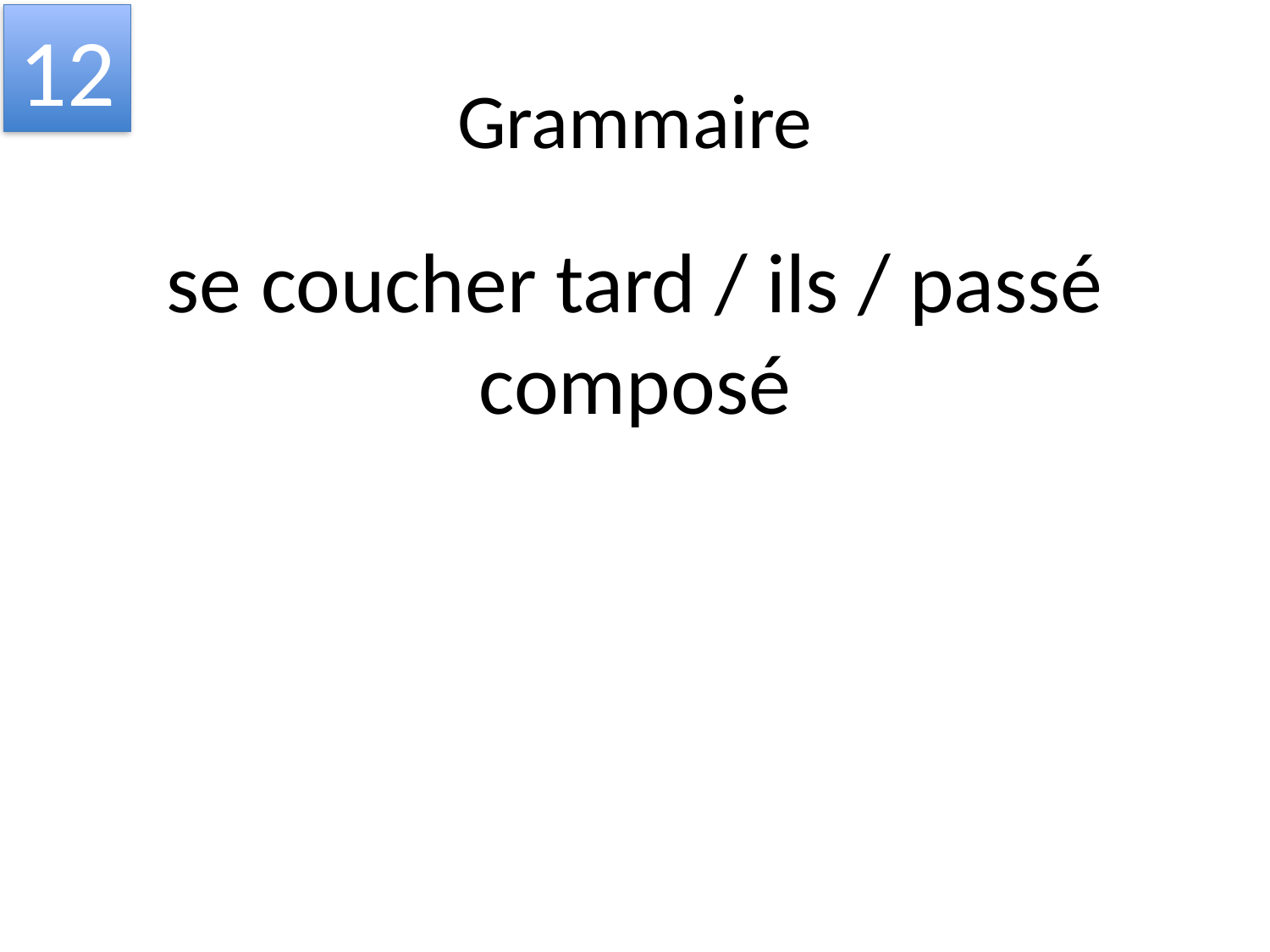

12
# Grammaire
se coucher tard / ils / passé composé